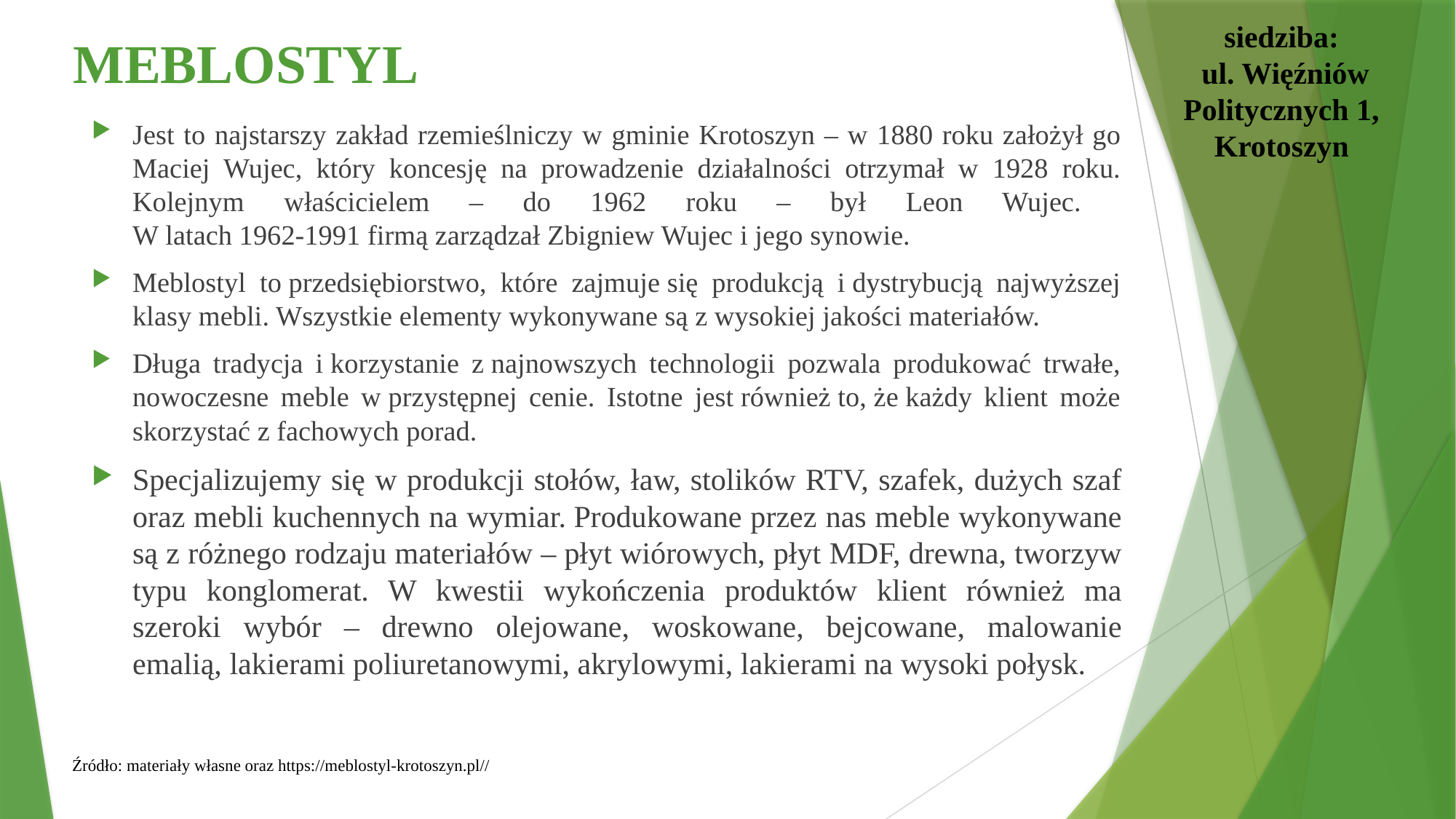

siedziba:
 ul. Więźniów Politycznych 1,
Krotoszyn
# MEBLOSTYL
Jest to najstarszy zakład rzemieślniczy w gminie Krotoszyn – w 1880 roku założył go Maciej Wujec, który koncesję na prowadzenie działalności otrzymał w 1928 roku. Kolejnym właścicielem – do 1962 roku – był Leon Wujec.
W latach 1962-1991 firmą zarządzał Zbigniew Wujec i jego synowie.
Meblostyl to przedsiębiorstwo, które zajmuje się produkcją i dystrybucją najwyższej klasy mebli. Wszystkie elementy wykonywane są z wysokiej jakości materiałów.
Długa tradycja i korzystanie z najnowszych technologii pozwala produkować trwałe, nowoczesne meble w przystępnej cenie. Istotne jest również to, że każdy klient może skorzystać z fachowych porad.
Specjalizujemy się w produkcji stołów, ław, stolików RTV, szafek, dużych szaf oraz mebli kuchennych na wymiar. Produkowane przez nas meble wykonywane są z różnego rodzaju materiałów – płyt wiórowych, płyt MDF, drewna, tworzyw typu konglomerat. W kwestii wykończenia produktów klient również ma szeroki wybór – drewno olejowane, woskowane, bejcowane, malowanie emalią, lakierami poliuretanowymi, akrylowymi, lakierami na wysoki połysk.

Źródło: materiały własne oraz https://meblostyl-krotoszyn.pl//